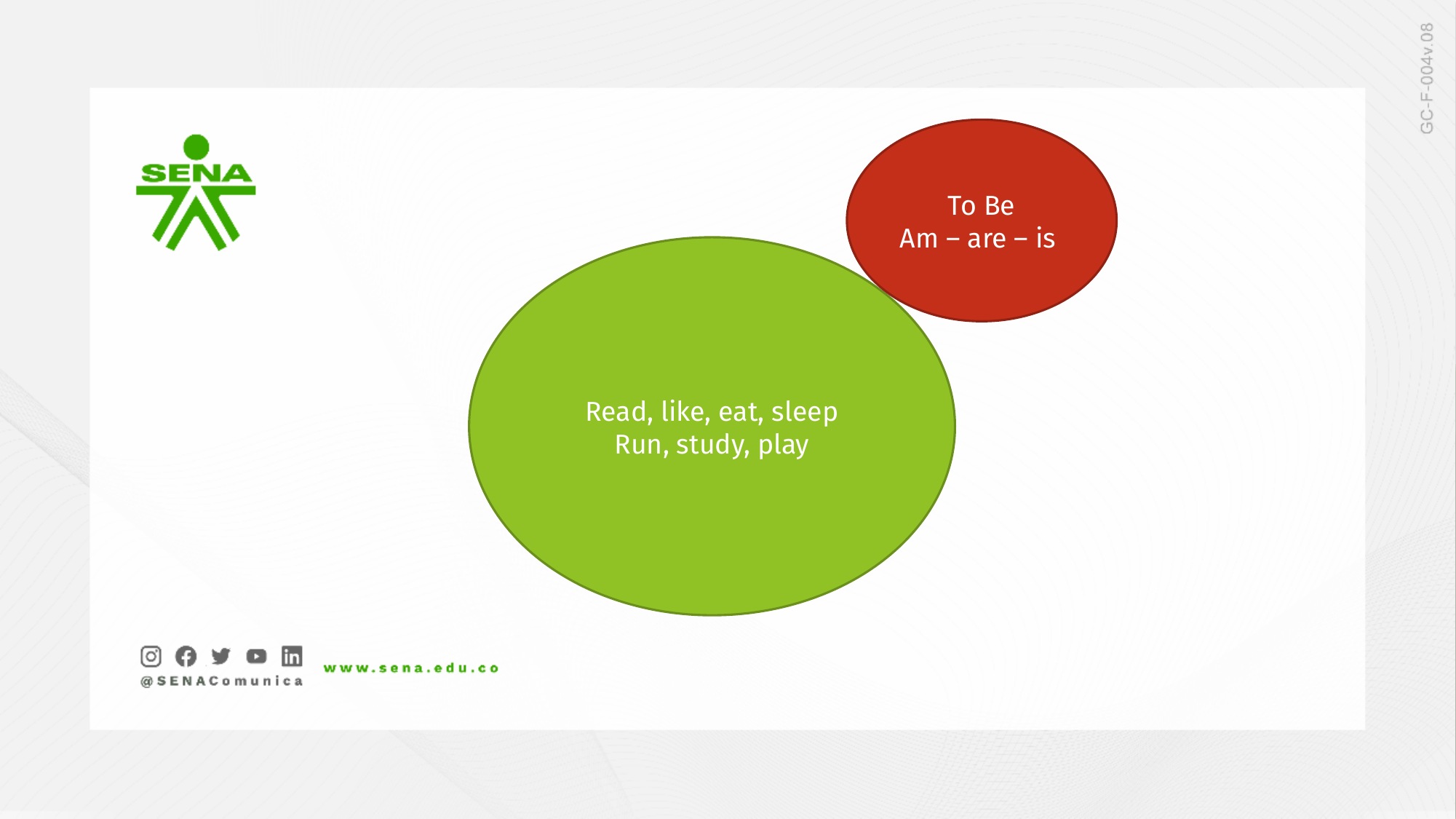

To Be
Am – are – is
Read, like, eat, sleep
Run, study, play